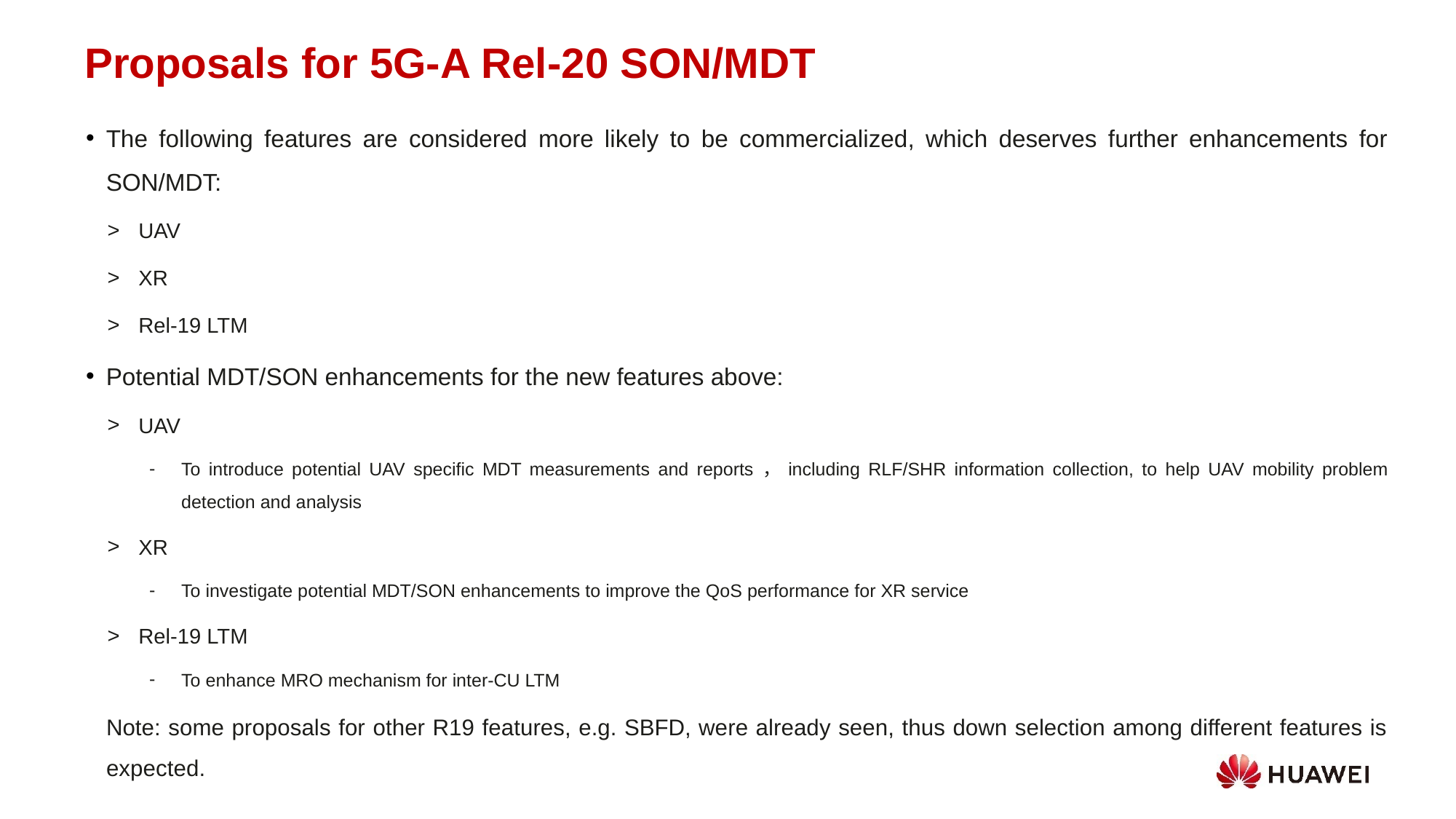

Proposals for 5G-A Rel-20 SON/MDT
The following features are considered more likely to be commercialized, which deserves further enhancements for SON/MDT:
UAV
XR
Rel-19 LTM
Potential MDT/SON enhancements for the new features above:
UAV
To introduce potential UAV specific MDT measurements and reports，including RLF/SHR information collection, to help UAV mobility problem detection and analysis
XR
To investigate potential MDT/SON enhancements to improve the QoS performance for XR service
Rel-19 LTM
To enhance MRO mechanism for inter-CU LTM
Note: some proposals for other R19 features, e.g. SBFD, were already seen, thus down selection among different features is expected.